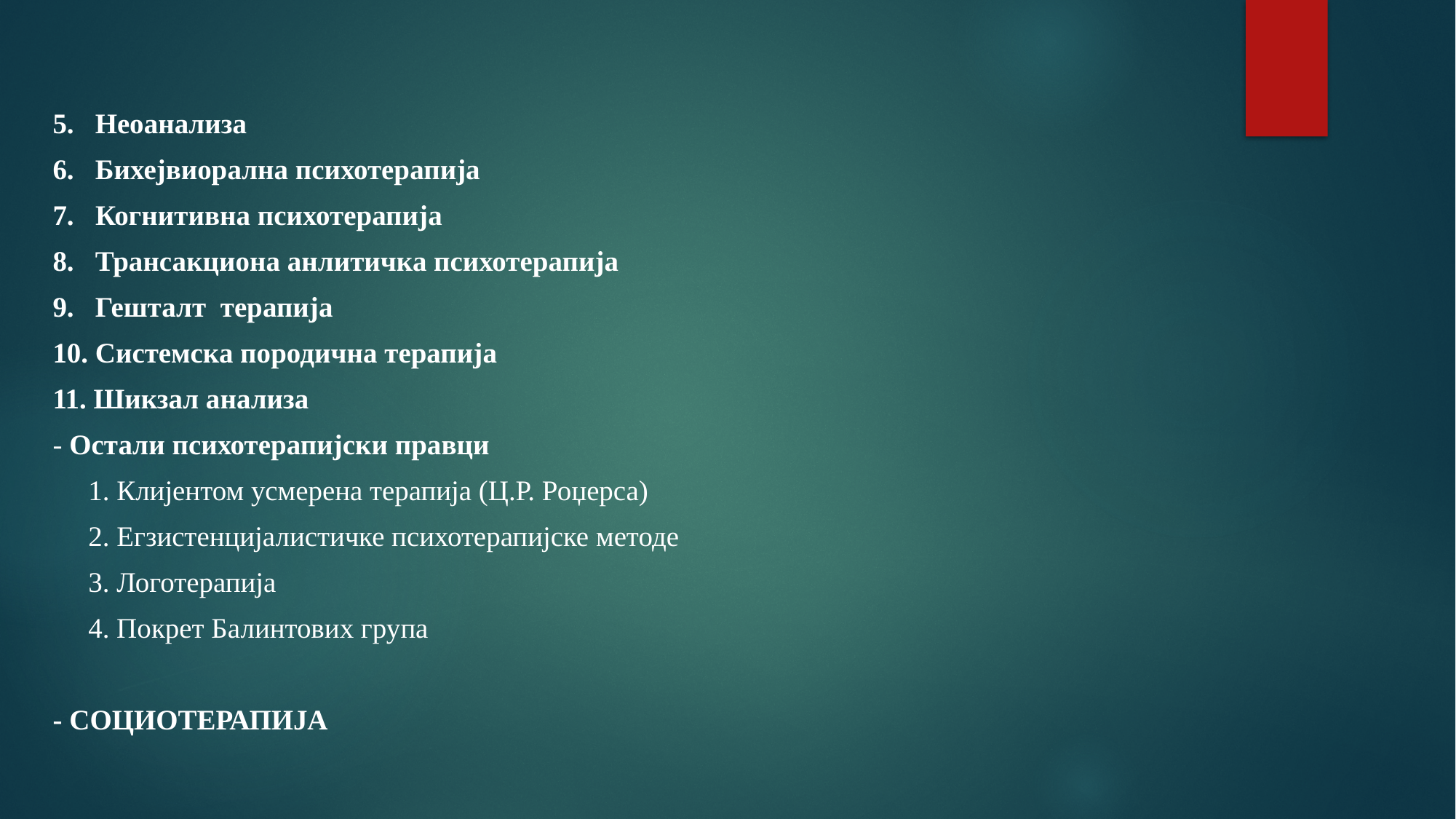

5.   Неоанализа
6.   Бихејвиорална психотерапија
7.   Когнитивна психотерапија
8.   Трансакциона анлитичка психотерапија
9.   Гешталт  терапија
10. Системска породична терапија
11. Шикзал анализа
- Остали психотерапијски правци
     1. Клијентом усмерена терапија (Ц.Р. Роџерса)
     2. Егзистенцијалистичке психотерапијске методе
     3. Логотерапија
     4. Покрет Балинтових група

- СОЦИОТЕРАПИЈА